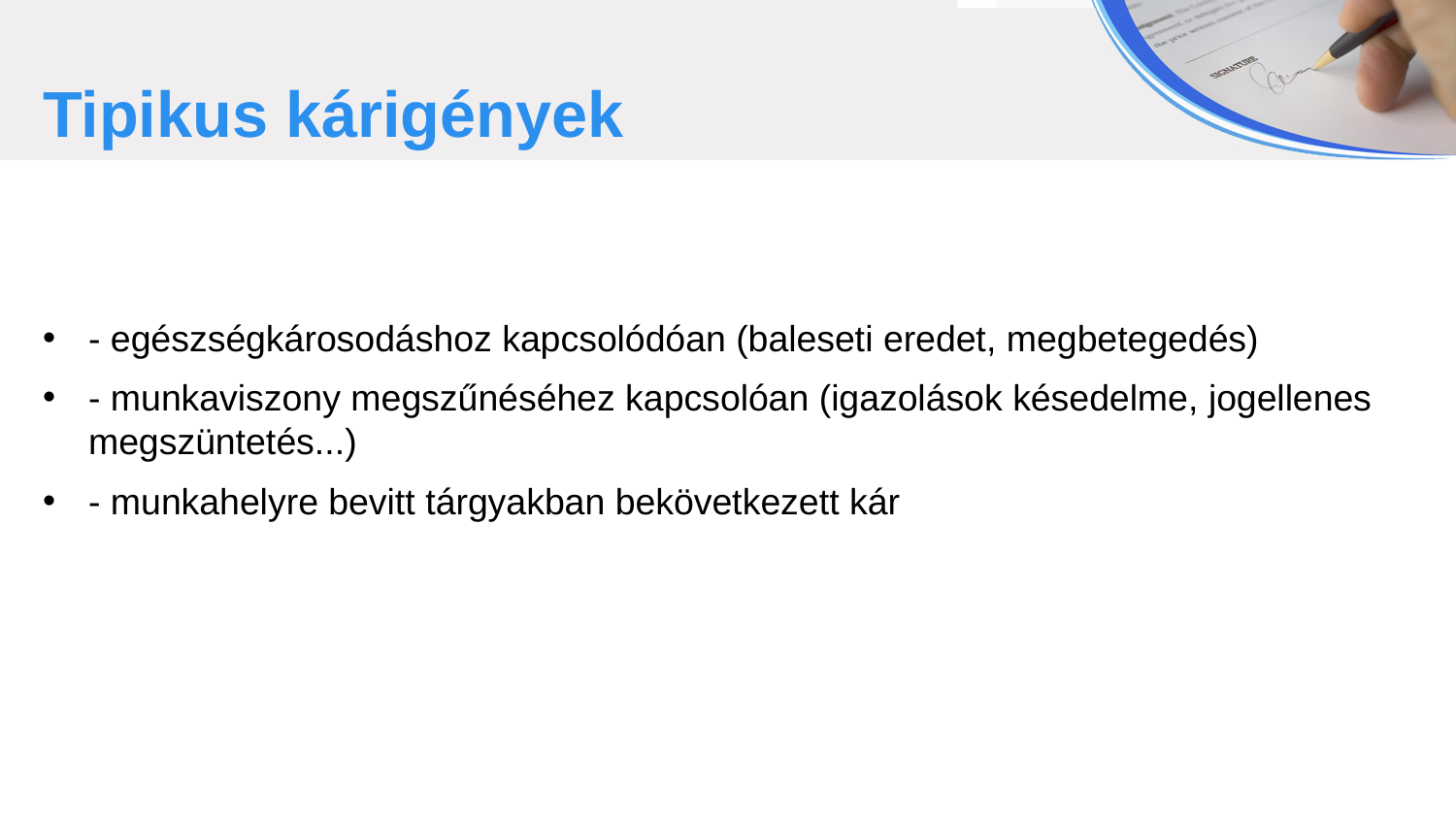

Tipikus kárigények

- egészségkárosodáshoz kapcsolódóan (baleseti eredet, megbetegedés)
- munkaviszony megszűnéséhez kapcsolóan (igazolások késedelme, jogellenes megszüntetés...)
- munkahelyre bevitt tárgyakban bekövetkezett kár